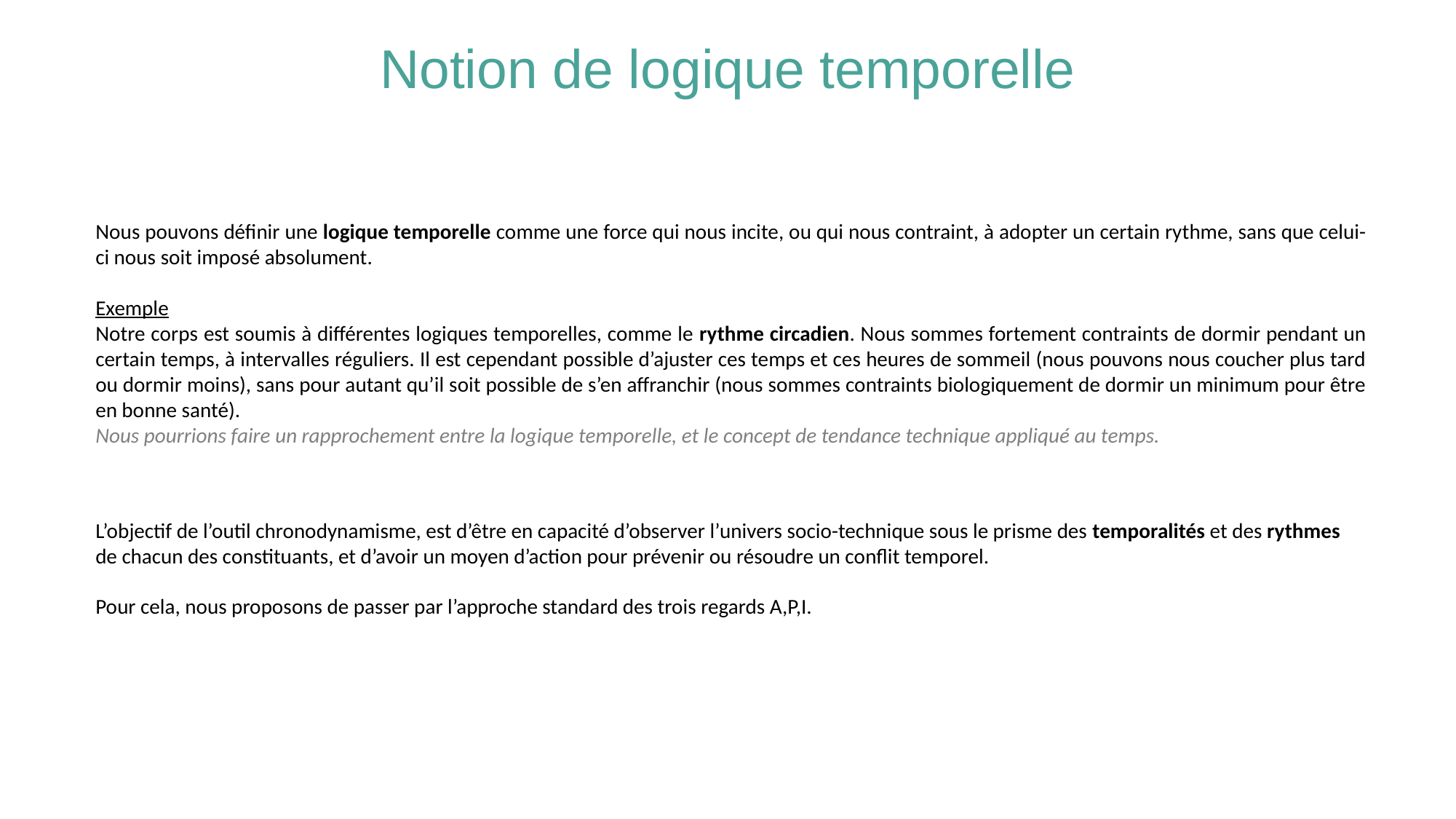

Notion de logique temporelle
Nous pouvons définir une logique temporelle comme une force qui nous incite, ou qui nous contraint, à adopter un certain rythme, sans que celui-ci nous soit imposé absolument.

Exemple
Notre corps est soumis à différentes logiques temporelles, comme le rythme circadien. Nous sommes fortement contraints de dormir pendant un certain temps, à intervalles réguliers. Il est cependant possible d’ajuster ces temps et ces heures de sommeil (nous pouvons nous coucher plus tard ou dormir moins), sans pour autant qu’il soit possible de s’en affranchir (nous sommes contraints biologiquement de dormir un minimum pour être en bonne santé).
Nous pourrions faire un rapprochement entre la logique temporelle, et le concept de tendance technique appliqué au temps.
L’objectif de l’outil chronodynamisme, est d’être en capacité d’observer l’univers socio-technique sous le prisme des temporalités et des rythmes de chacun des constituants, et d’avoir un moyen d’action pour prévenir ou résoudre un conflit temporel.

Pour cela, nous proposons de passer par l’approche standard des trois regards A,P,I.